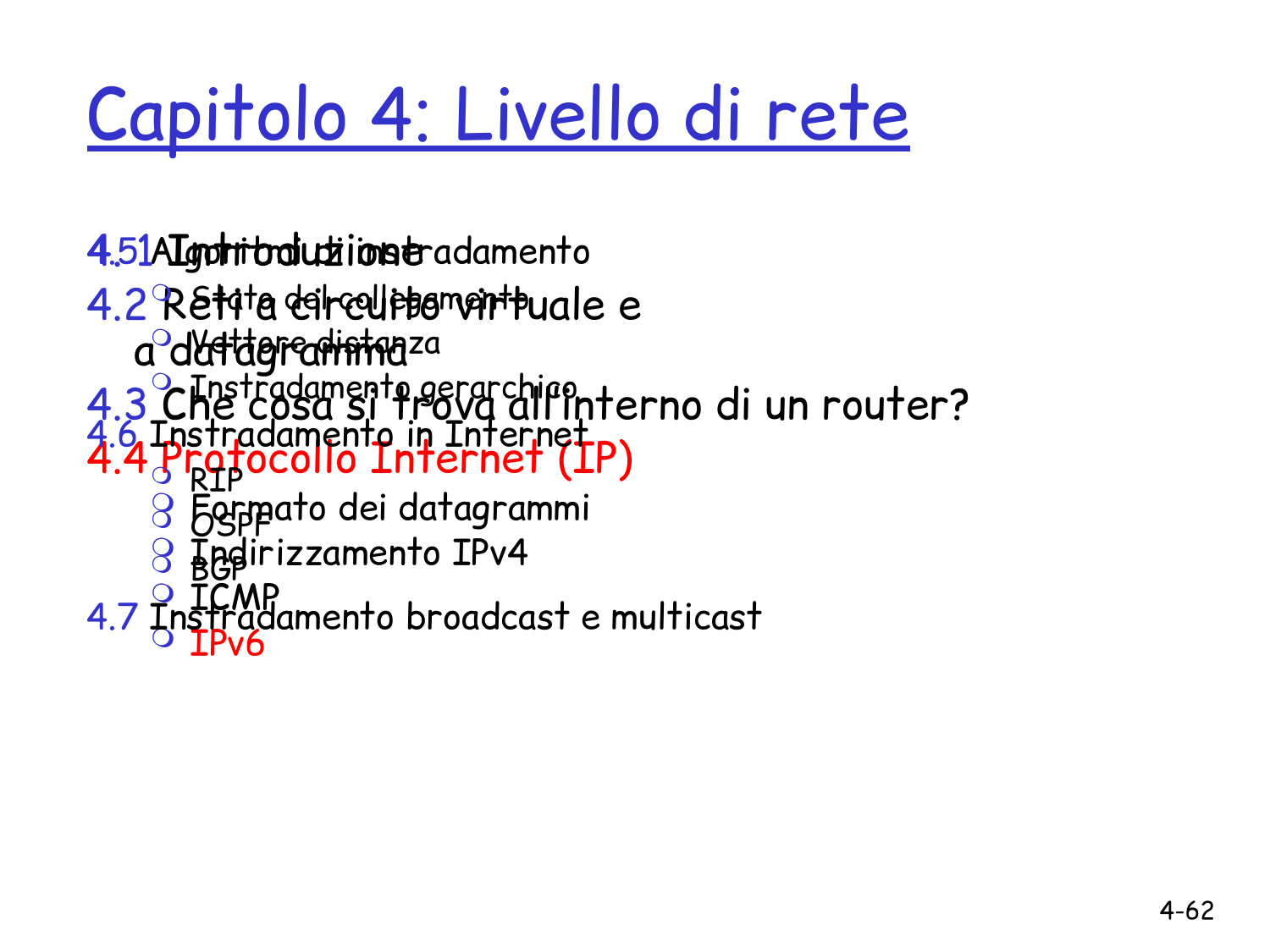

# Capitolo 4: Livello di rete
4. 1 Introduzione
4.2 Reti a circuito virtuale e
a datagramma
4.3 Che cosa si trova all’interno di un router?
4.4 Protocollo Internet (IP)
Formato dei datagrammi
Indirizzamento IPv4
ICMP
IPv6
4.5 Algoritmi di instradamento
Stato del collegamento
Vettore distanza
Instradamento gerarchico
4.6 Instradamento in Internet
RIP
OSPF
BGP
4.7 Instradamento broadcast e multicast

4-62